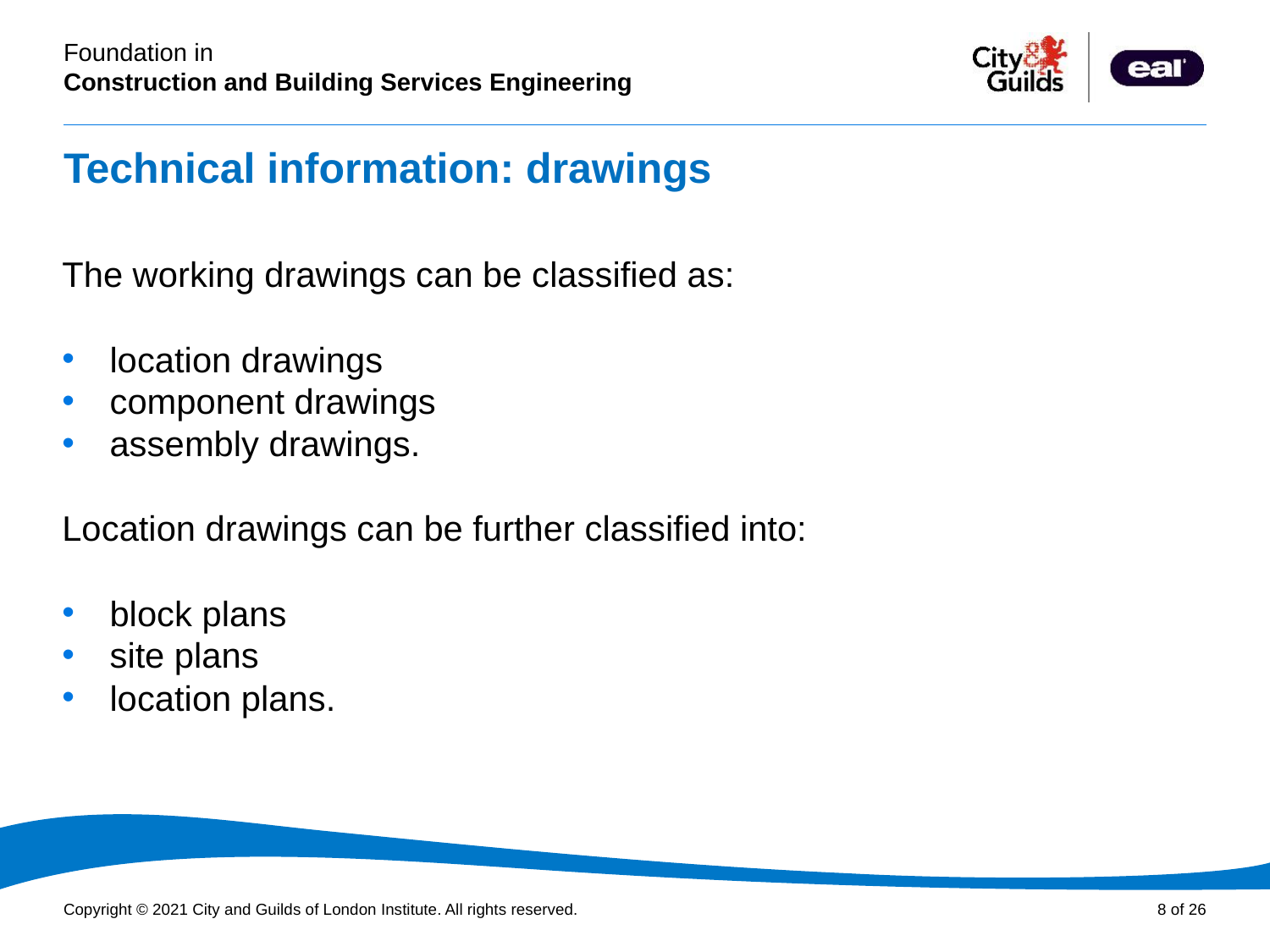

# Technical information: drawings

PowerPoint presentation
The working drawings can be classified as:

location drawings
component drawings
assembly drawings.

Location drawings can be further classified into:

block plans
site plans
location plans.